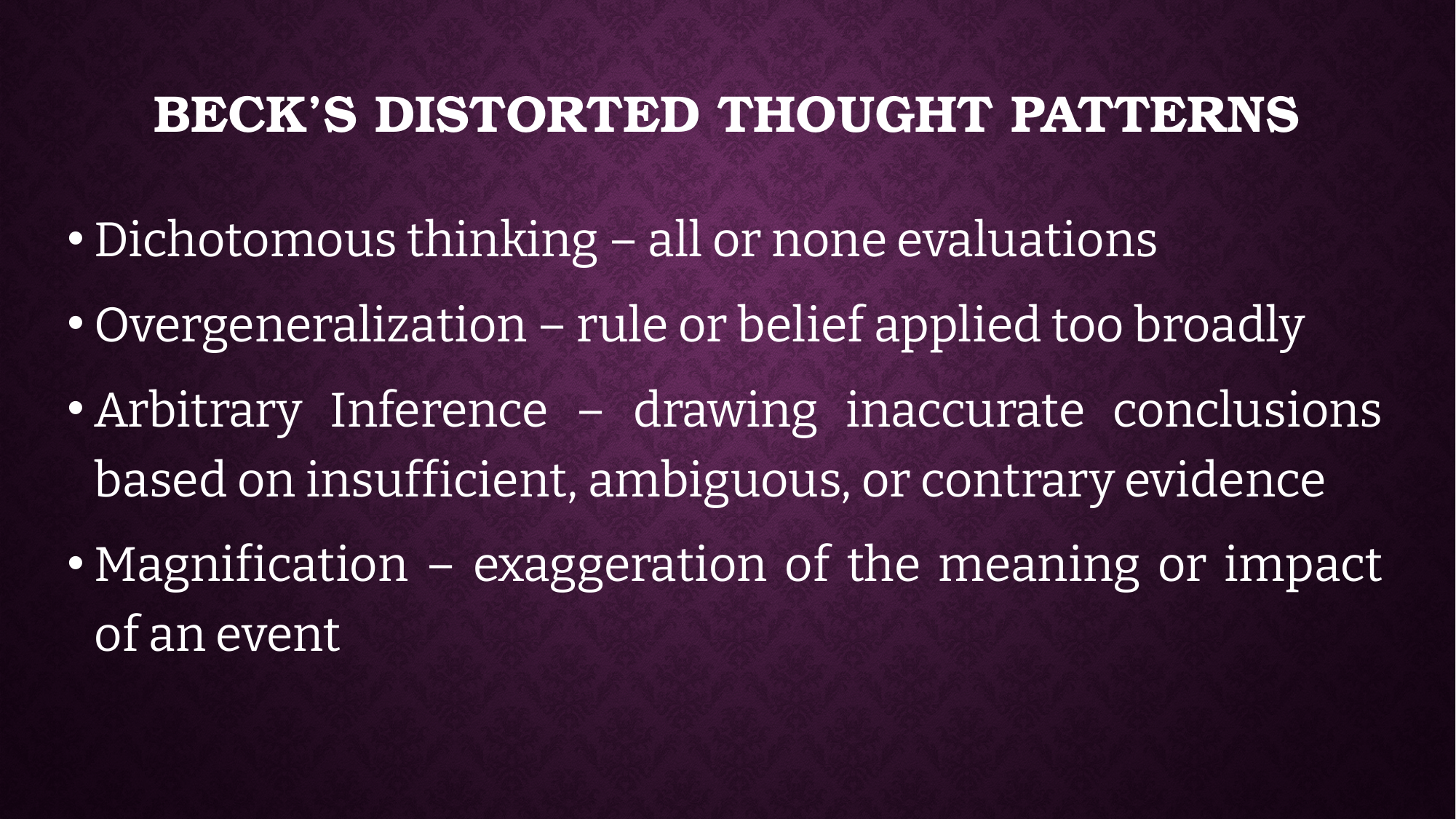

# Beck’s Distorted Thought Patterns
Dichotomous thinking – all or none evaluations
Overgeneralization – rule or belief applied too broadly
Arbitrary Inference – drawing inaccurate conclusions based on insufficient, ambiguous, or contrary evidence
Magnification – exaggeration of the meaning or impact of an event